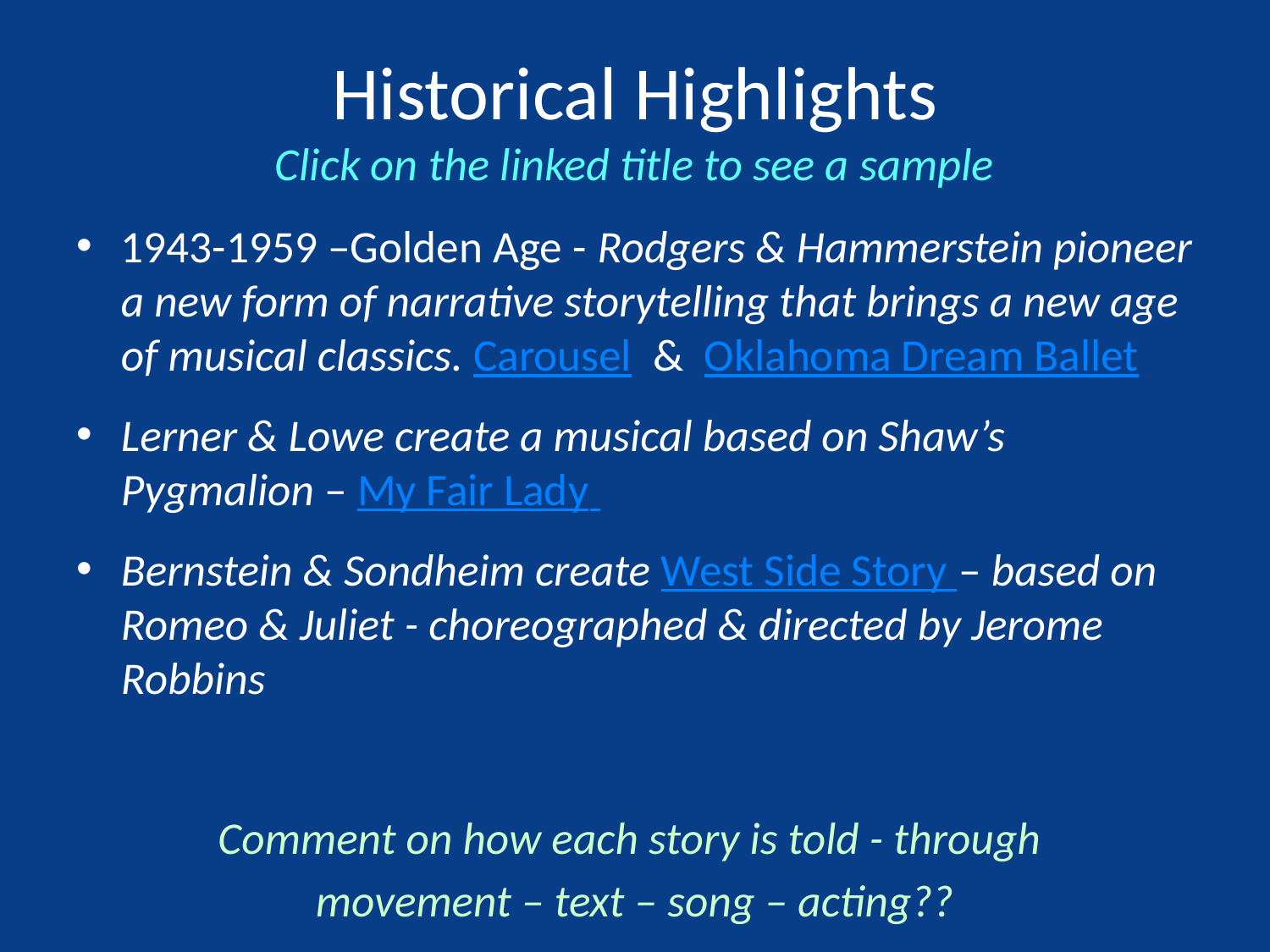

# Historical Highlights Click on the linked title to see a sample
1943-1959 –Golden Age - Rodgers & Hammerstein pioneer a new form of narrative storytelling that brings a new age of musical classics. Carousel  &  Oklahoma Dream Ballet
Lerner & Lowe create a musical based on Shaw’s Pygmalion – My Fair Lady
Bernstein & Sondheim create West Side Story – based on Romeo & Juliet - choreographed & directed by Jerome Robbins

Comment on how each story is told - through
movement – text – song – acting??